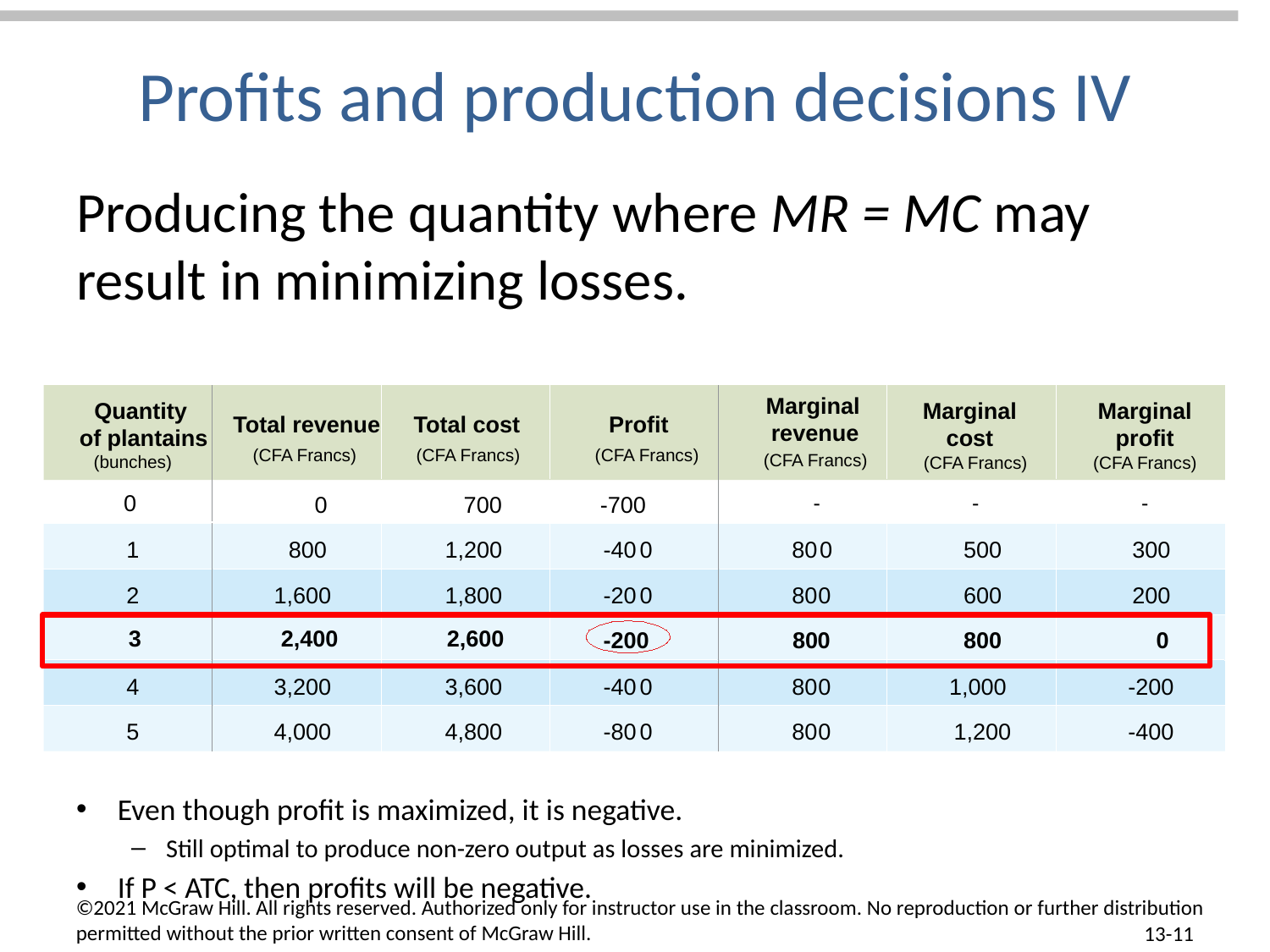

# Profits and production decisions IV
Producing the quantity where MR = MC may result in minimizing losses.

Marginal
Marginal
profit
Marginal
cost
Quantity
Total revenue
Total cost
Profit
revenue
of plantains
(CFA Francs)
(CFA Francs)
(CFA Francs)
(CFA Francs)
(bunches)
(CFA Francs)
(CFA Francs)

0
-
-
-
0
700
-700

1
800
1,200
-40
0
80
0
500
300

2
1,600
1,800
-20
0
80
0
600
200

3
2,400
2,600
-200
80
0
800
0

4
3,200
3,600
-40
0
80
0
1,000
-200

5
4,000
4,800
-80
0
80
0
1,200
-400
Even though profit is maximized, it is negative.
Still optimal to produce non-zero output as losses are minimized.
If P < ATC, then profits will be negative.